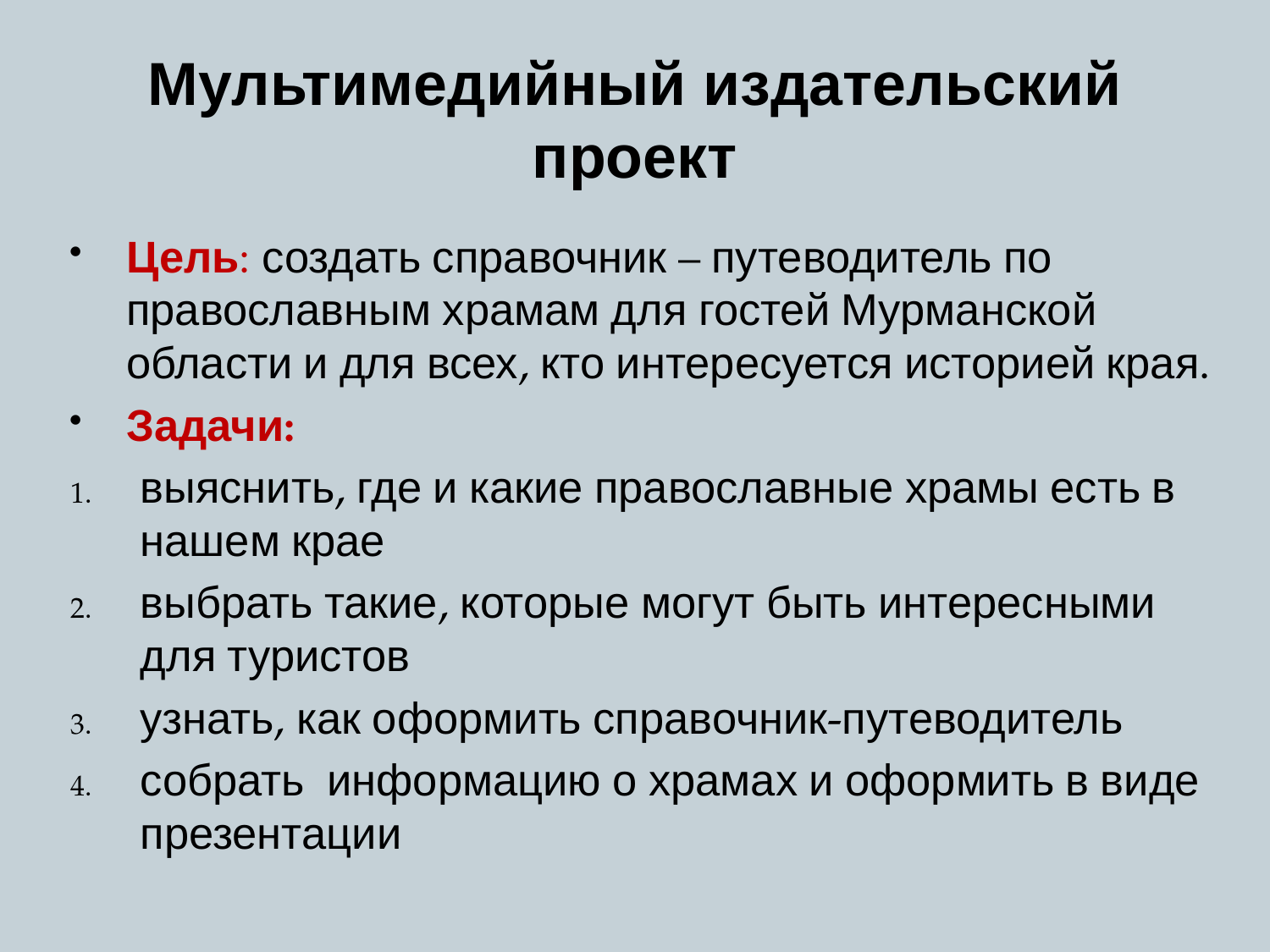

# Мультимедийный издательский проект
Цель: создать справочник – путеводитель по православным храмам для гостей Мурманской области и для всех, кто интересуется историей края.
Задачи:
выяснить, где и какие православные храмы есть в нашем крае
выбрать такие, которые могут быть интересными для туристов
узнать, как оформить справочник-путеводитель
собрать  информацию о храмах и оформить в виде презентации